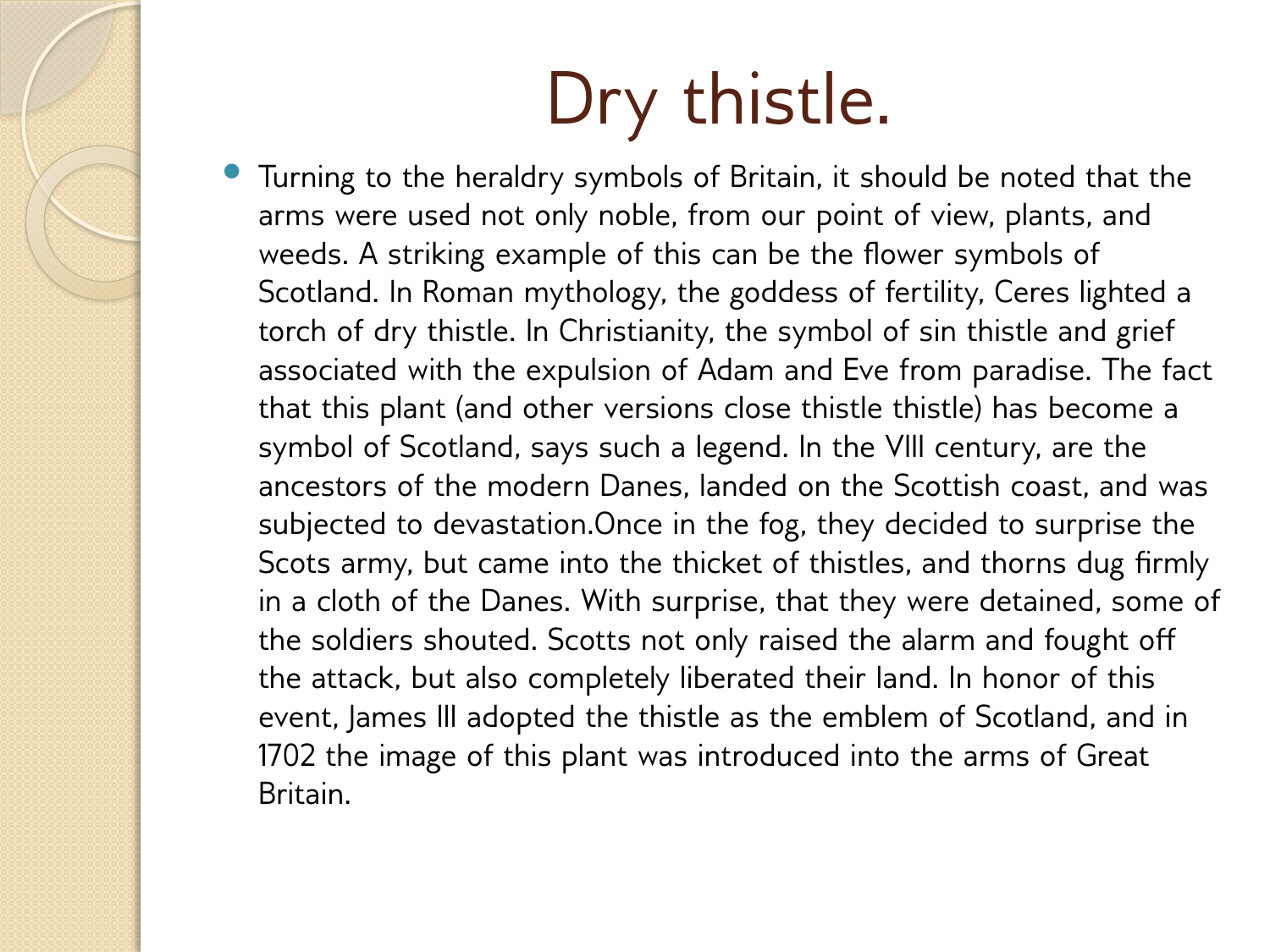

# Dry thistle.
Turning to the heraldry symbols of Britain, it should be noted that the arms were used not only noble, from our point of view, plants, and weeds. A striking example of this can be the flower symbols of Scotland. In Roman mythology, the goddess of fertility, Ceres lighted a torch of dry thistle. In Christianity, the symbol of sin thistle and grief associated with the expulsion of Adam and Eve from paradise. The fact that this plant (and other versions close thistle thistle) has become a symbol of Scotland, says such a legend. In the VIII century, are the ancestors of the modern Danes, landed on the Scottish coast, and was subjected to devastation.Once in the fog, they decided to surprise the Scots army, but came into the thicket of thistles, and thorns dug firmly in a cloth of the Danes. With surprise, that they were detained, some of the soldiers shouted. Scotts not only raised the alarm and fought off the attack, but also completely liberated their land. In honor of this event, James III adopted the thistle as the emblem of Scotland, and in 1702 the image of this plant was introduced into the arms of Great Britain.